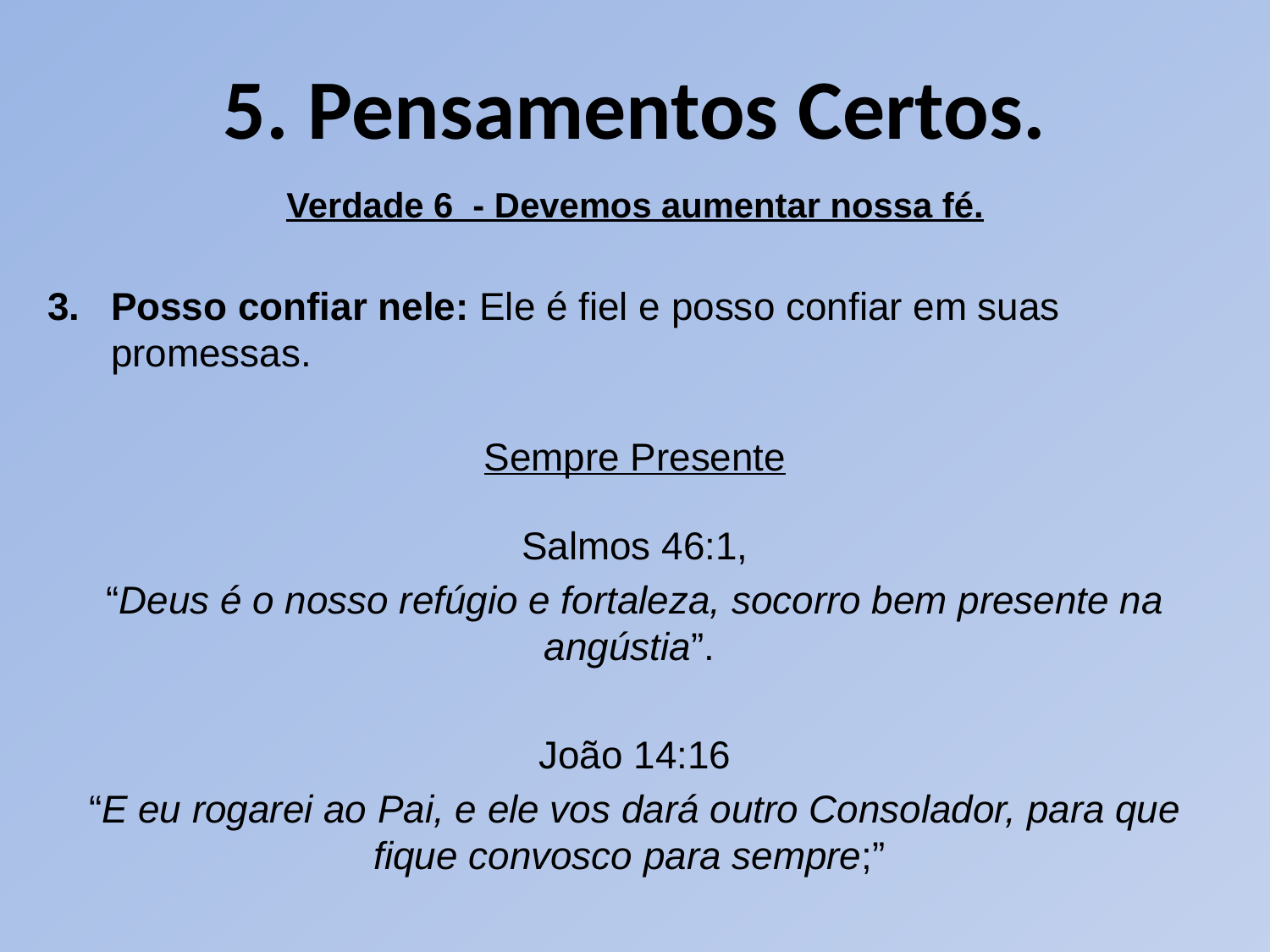

# 5. Pensamentos Certos.
Verdade 6  - Devemos aumentar nossa fé.

Posso confiar nele: Ele é fiel e posso confiar em suas promessas.

Sempre Presente

Salmos 46:1,
“Deus é o nosso refúgio e fortaleza, socorro bem presente na angústia”.

João 14:16
“E eu rogarei ao Pai, e ele vos dará outro Consolador, para que fique convosco para sempre;”